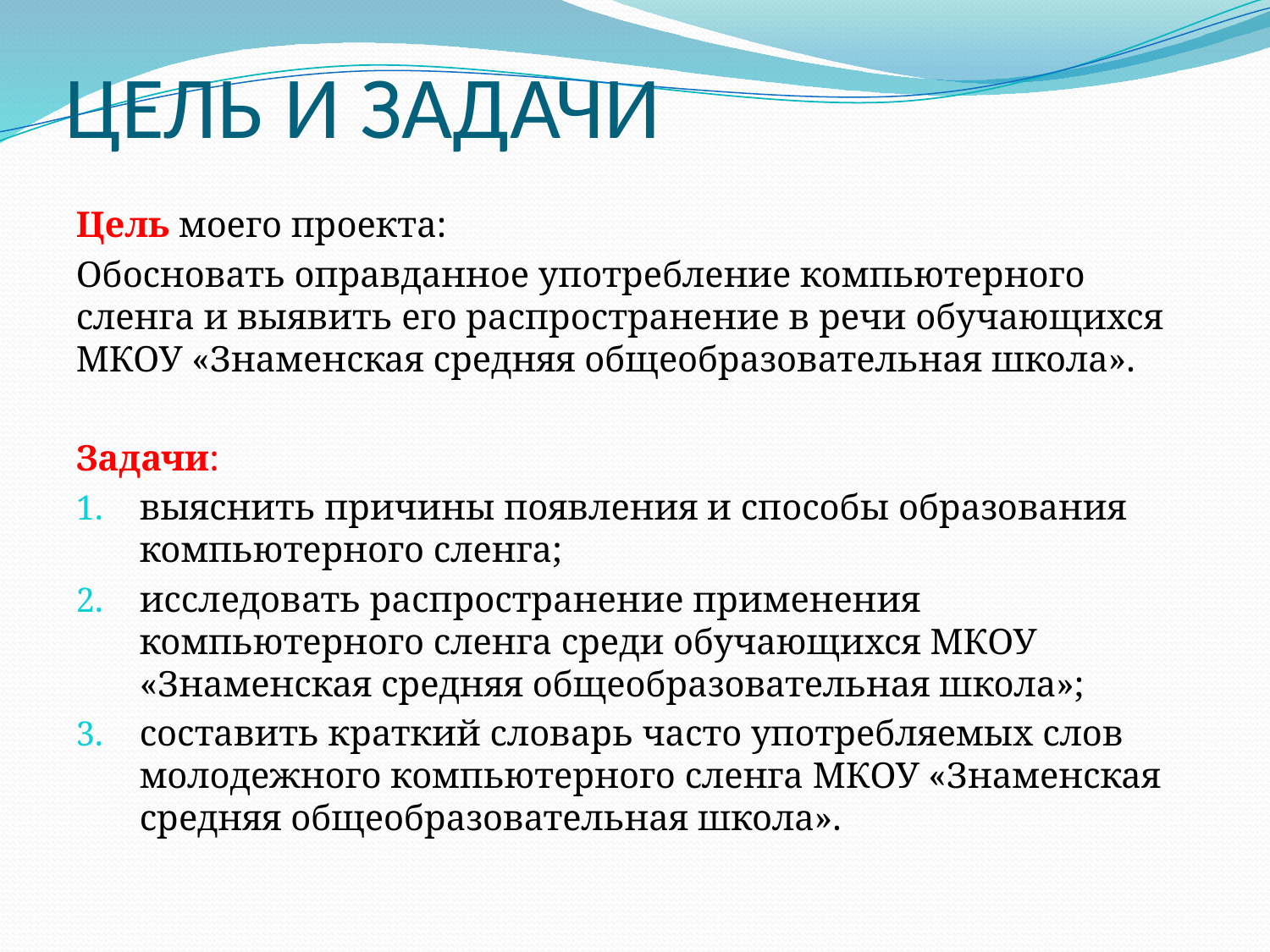

# ЦЕЛЬ И ЗАДАЧИ
Цель моего проекта:
Обосновать оправданное употребление компьютерного сленга и выявить его распространение в речи обучающихся МКОУ «Знаменская средняя общеобразовательная школа».

Задачи:
выяснить причины появления и способы образования компьютерного сленга;
исследовать распространение применения компьютерного сленга среди обучающихся МКОУ «Знаменская средняя общеобразовательная школа»;
составить краткий словарь часто употребляемых слов молодежного компьютерного сленга МКОУ «Знаменская средняя общеобразовательная школа».